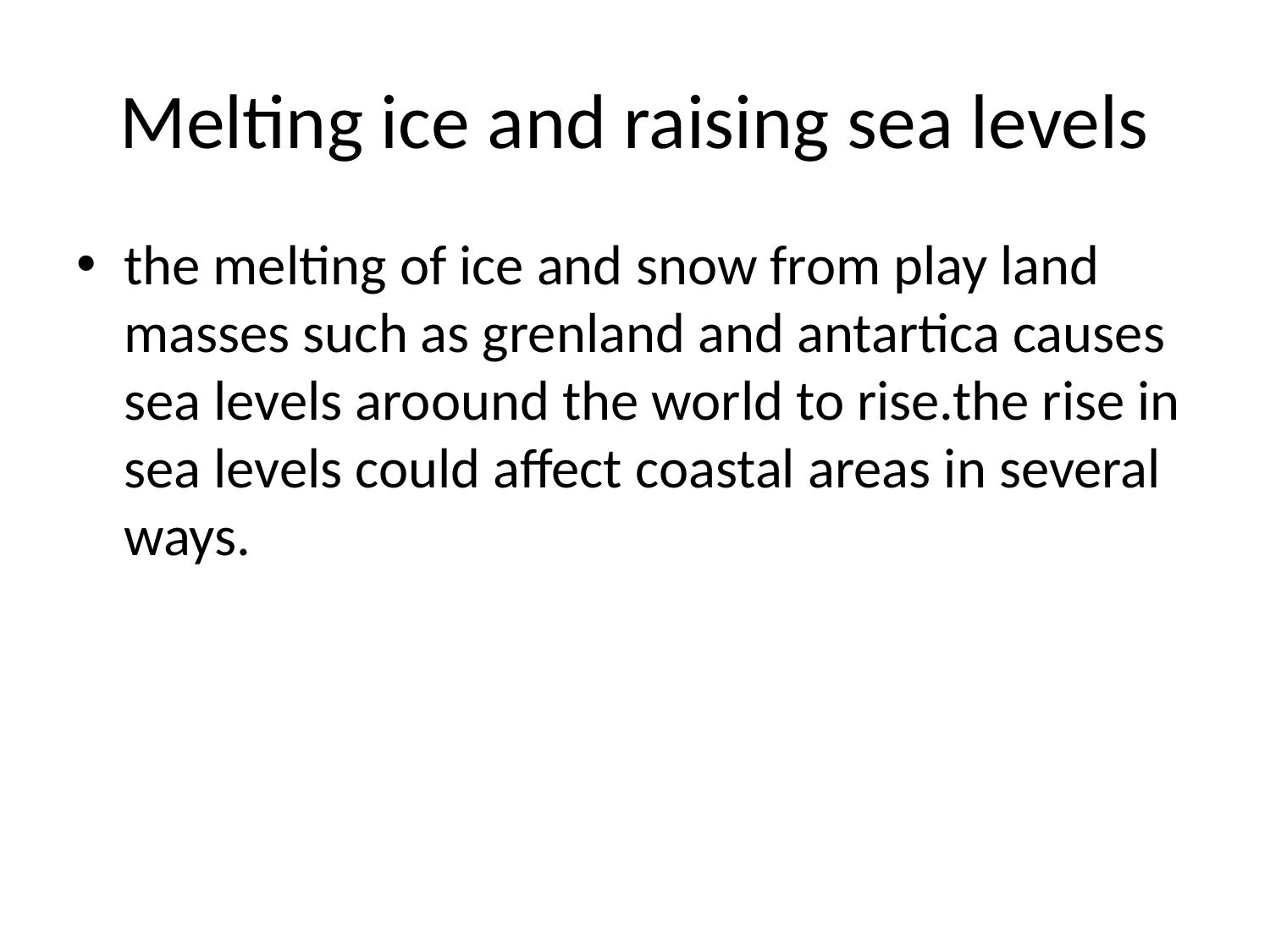

# Melting ice and raising sea levels
the melting of ice and snow from play land masses such as grenland and antartica causes sea levels aroound the world to rise.the rise in sea levels could affect coastal areas in several ways.